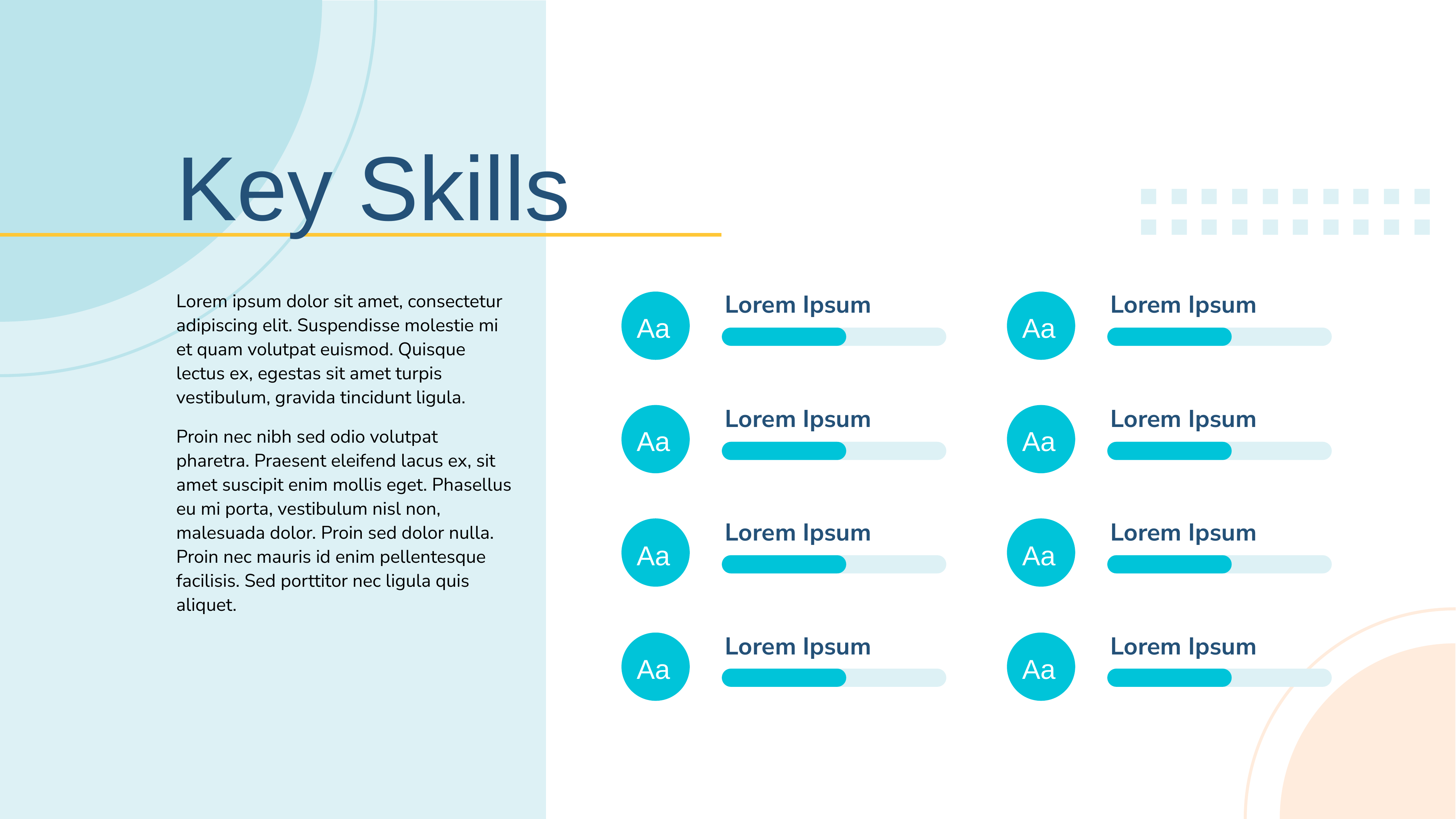

Key Skills

Lorem ipsum dolor sit amet, consectetur adipiscing elit. Suspendisse molestie mi et quam volutpat euismod. Quisque lectus ex, egestas sit amet turpis vestibulum, gravida tincidunt ligula.
Proin nec nibh sed odio volutpat pharetra. Praesent eleifend lacus ex, sit amet suscipit enim mollis eget. Phasellus eu mi porta, vestibulum nisl non, malesuada dolor. Proin sed dolor nulla. Proin nec mauris id enim pellentesque facilisis. Sed porttitor nec ligula quis aliquet.
Lorem Ipsum
Lorem Ipsum

Aa
Aa

Lorem Ipsum
Lorem Ipsum

Aa
Aa

Lorem Ipsum
Lorem Ipsum

Aa
Aa

Lorem Ipsum
Lorem Ipsum

Aa
Aa